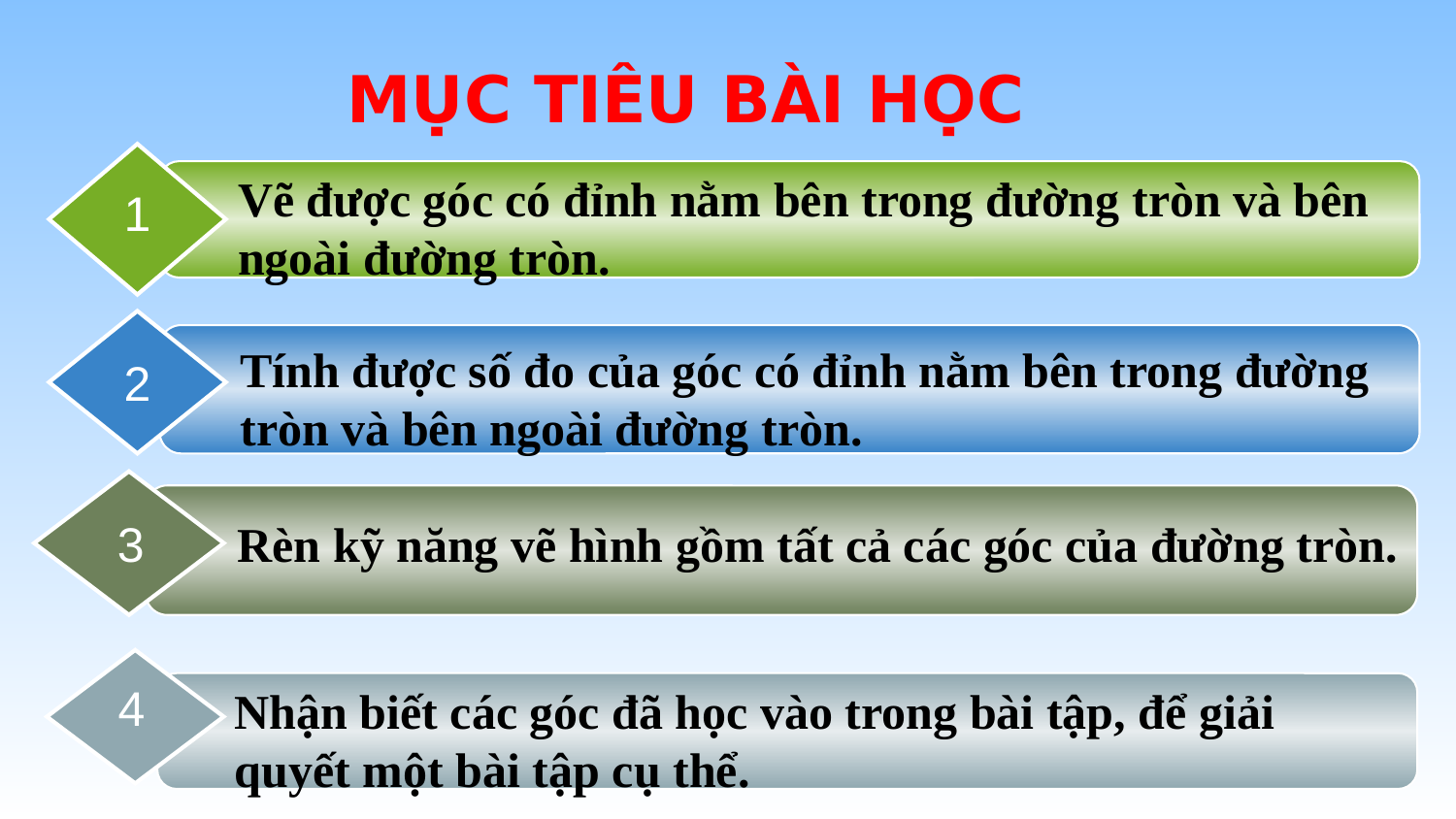

MỤC TIÊU BÀI HỌC

Vẽ được góc có đỉnh nằm bên trong đường tròn và bên ngoài đường tròn.
1

Tính được số đo của góc có đỉnh nằm bên trong đường tròn và bên ngoài đường tròn.
2

3
Rèn kỹ năng vẽ hình gồm tất cả các góc của đường tròn.

4

Nhận biết các góc đã học vào trong bài tập, để giải quyết một bài tập cụ thể.